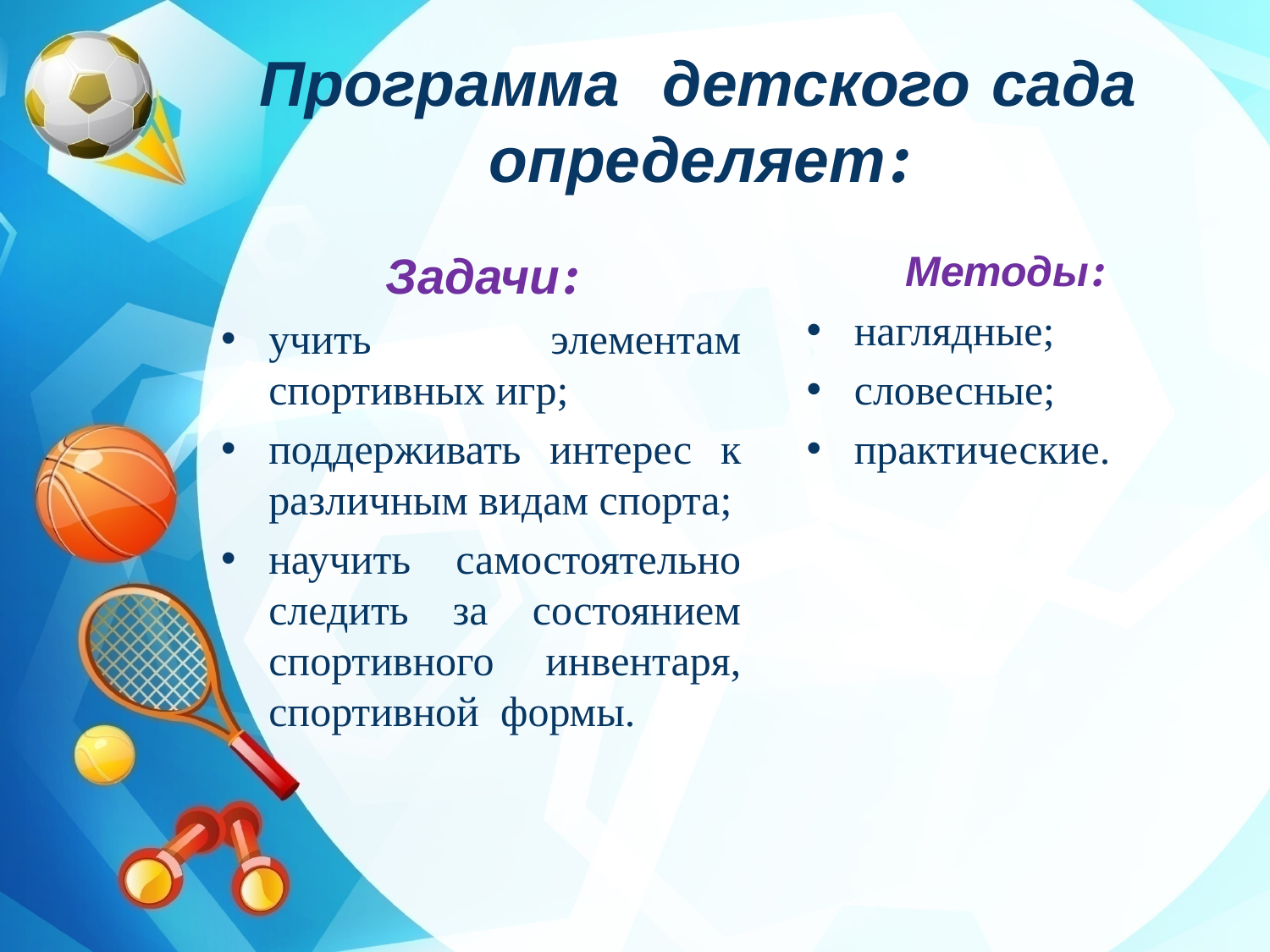

# Программа  детского сада определяет:
Задачи:
учить элементам спортивных игр;
поддерживать интерес к различным видам спорта;
научить самостоятельно следить за состоянием спортивного инвентаря, спортивной  формы.

Методы:
наглядные;
словесные;
практические.